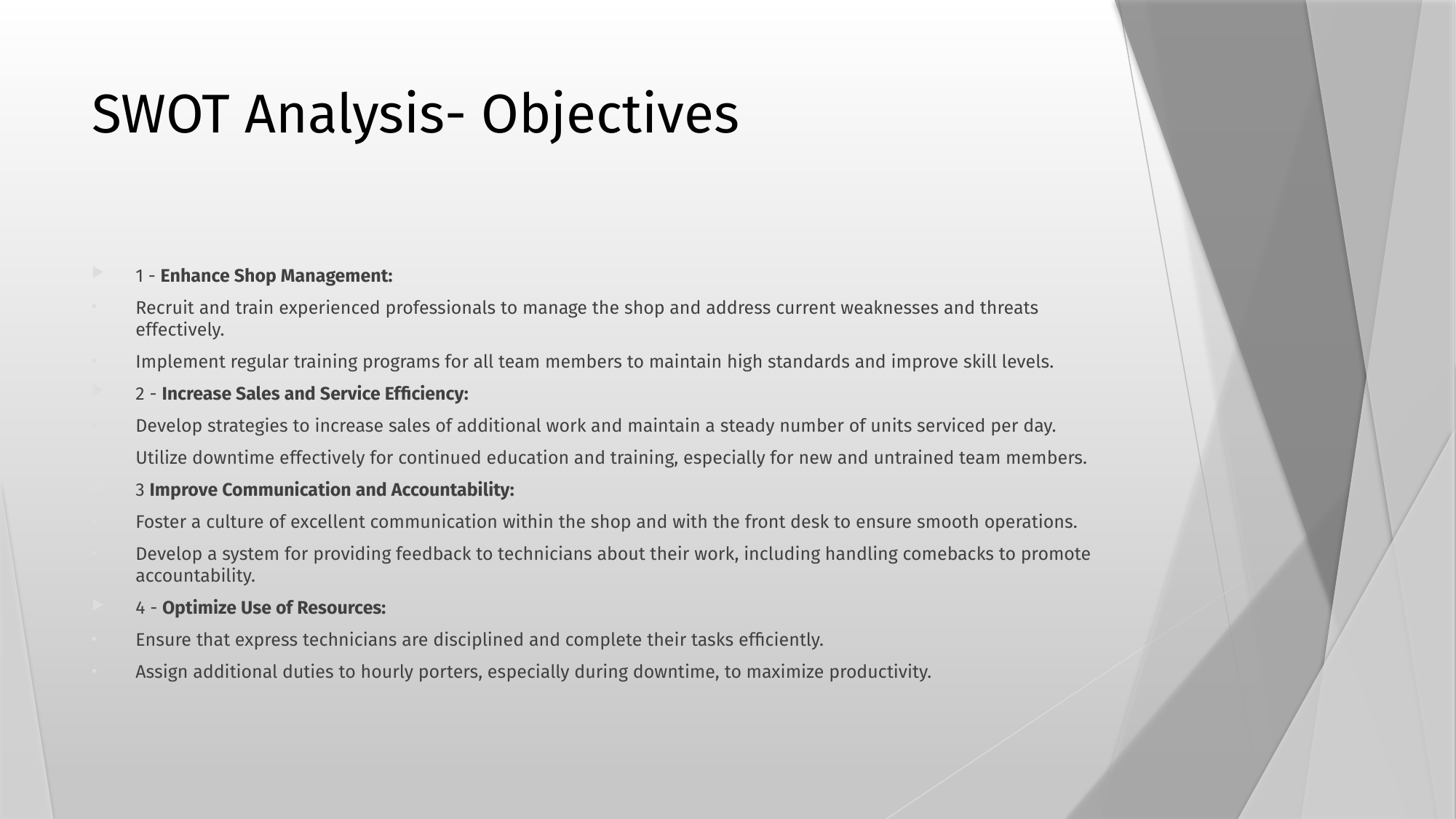

# SWOT Analysis- Objectives
1 - Enhance Shop Management:
Recruit and train experienced professionals to manage the shop and address current weaknesses and threats effectively.
Implement regular training programs for all team members to maintain high standards and improve skill levels.
2 - Increase Sales and Service Efficiency:
Develop strategies to increase sales of additional work and maintain a steady number of units serviced per day.
Utilize downtime effectively for continued education and training, especially for new and untrained team members.
3 Improve Communication and Accountability:
Foster a culture of excellent communication within the shop and with the front desk to ensure smooth operations.
Develop a system for providing feedback to technicians about their work, including handling comebacks to promote accountability.
4 - Optimize Use of Resources:
Ensure that express technicians are disciplined and complete their tasks efficiently.
Assign additional duties to hourly porters, especially during downtime, to maximize productivity.